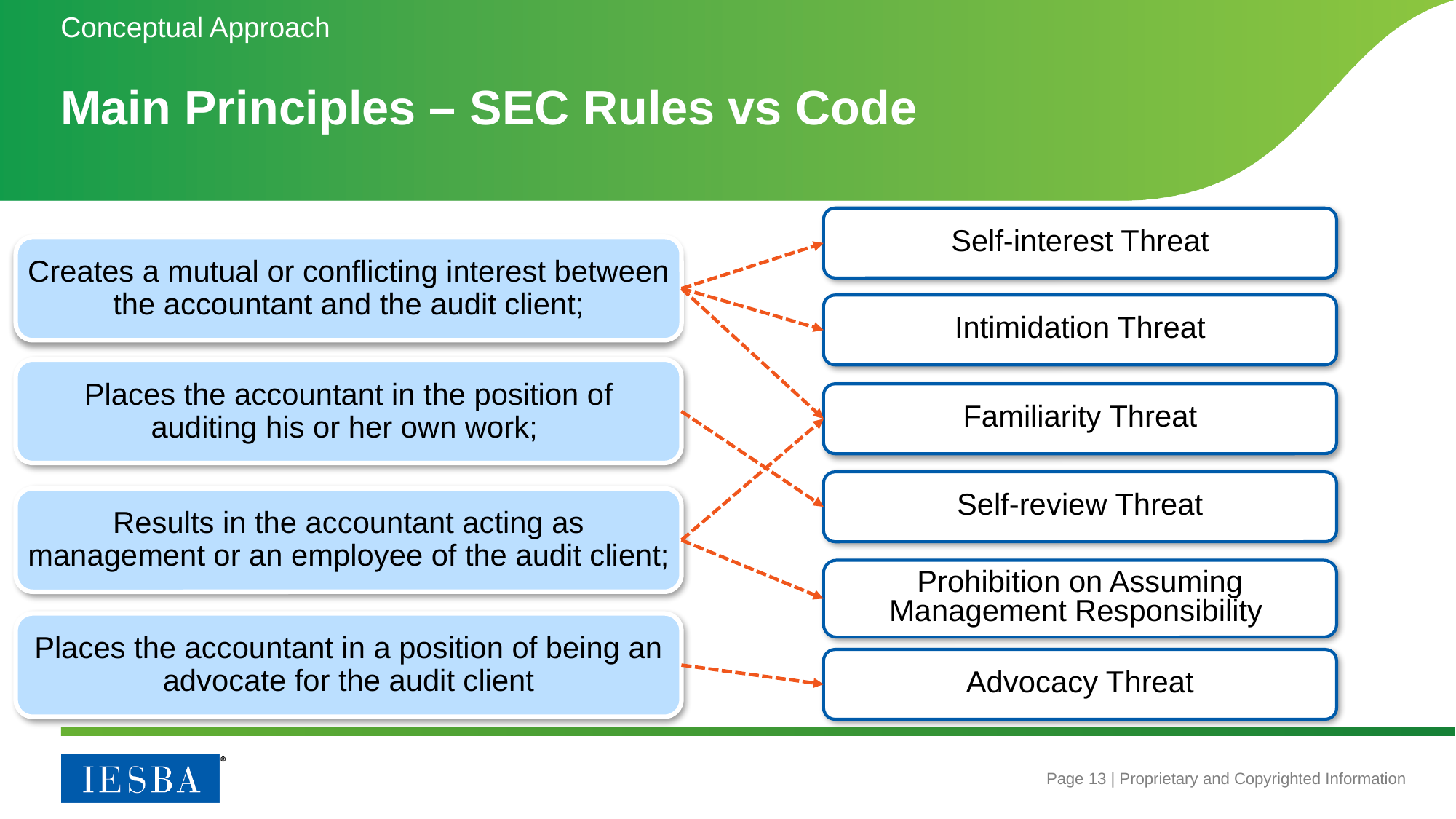

Conceptual Approach
# Main Principles – SEC Rules vs Code
Self-interest Threat

Creates a mutual or conflicting interest between the accountant and the audit client;
Intimidation Threat
Places the accountant in the position of auditing his or her own work;
Familiarity Threat
Self-review Threat
Results in the accountant acting as management or an employee of the audit client;
Prohibition on Assuming Management Responsibility
Places the accountant in a position of being an advocate for the audit client
Advocacy Threat